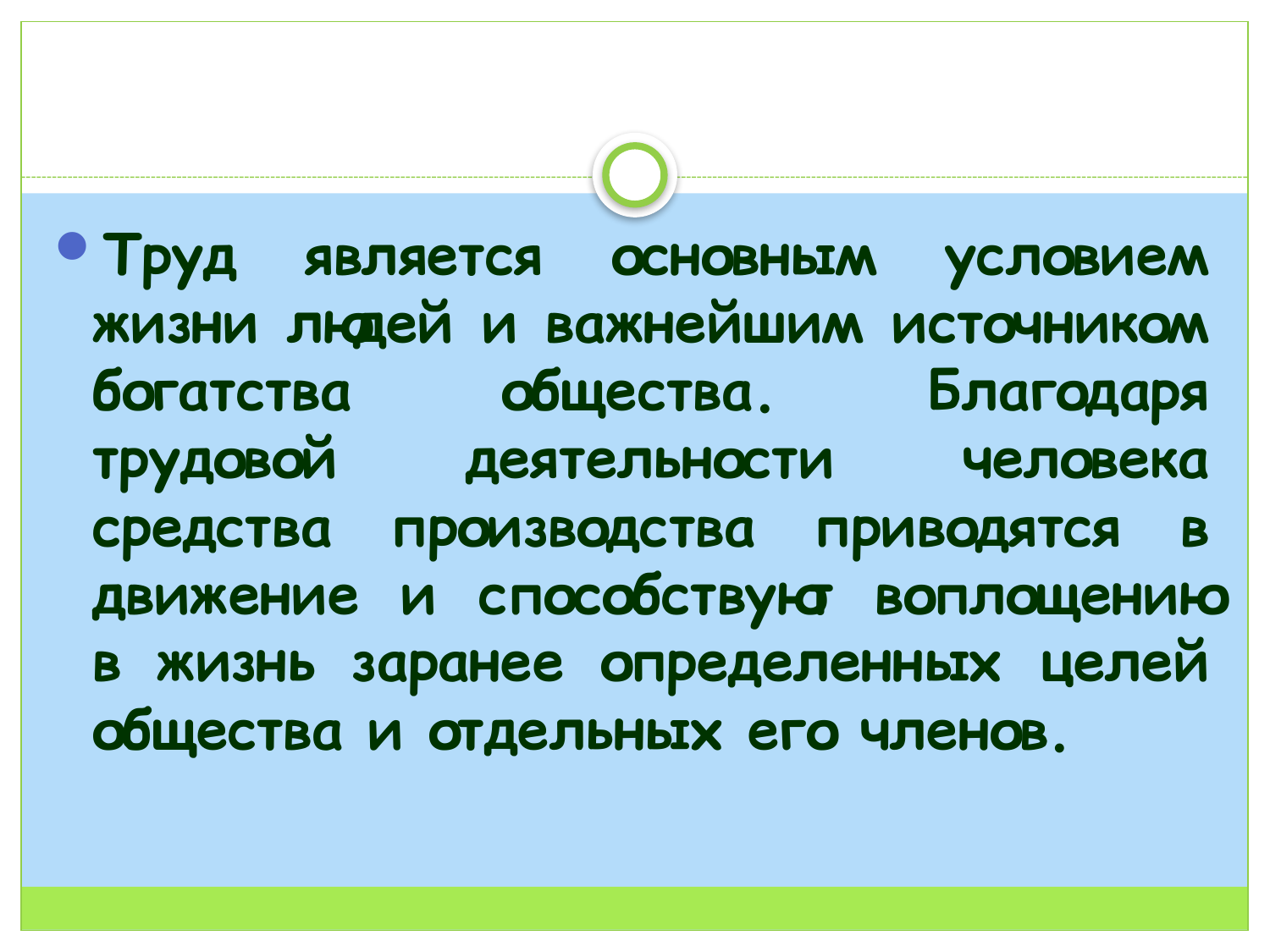

Труд является основным условием жизни людей и важнейшим источником богатства общества. Благодаря трудовой деятельности человека средства производства приводятся в движение и способствуют воплощению в жизнь заранее определенных целей общества и отдельных его членов.